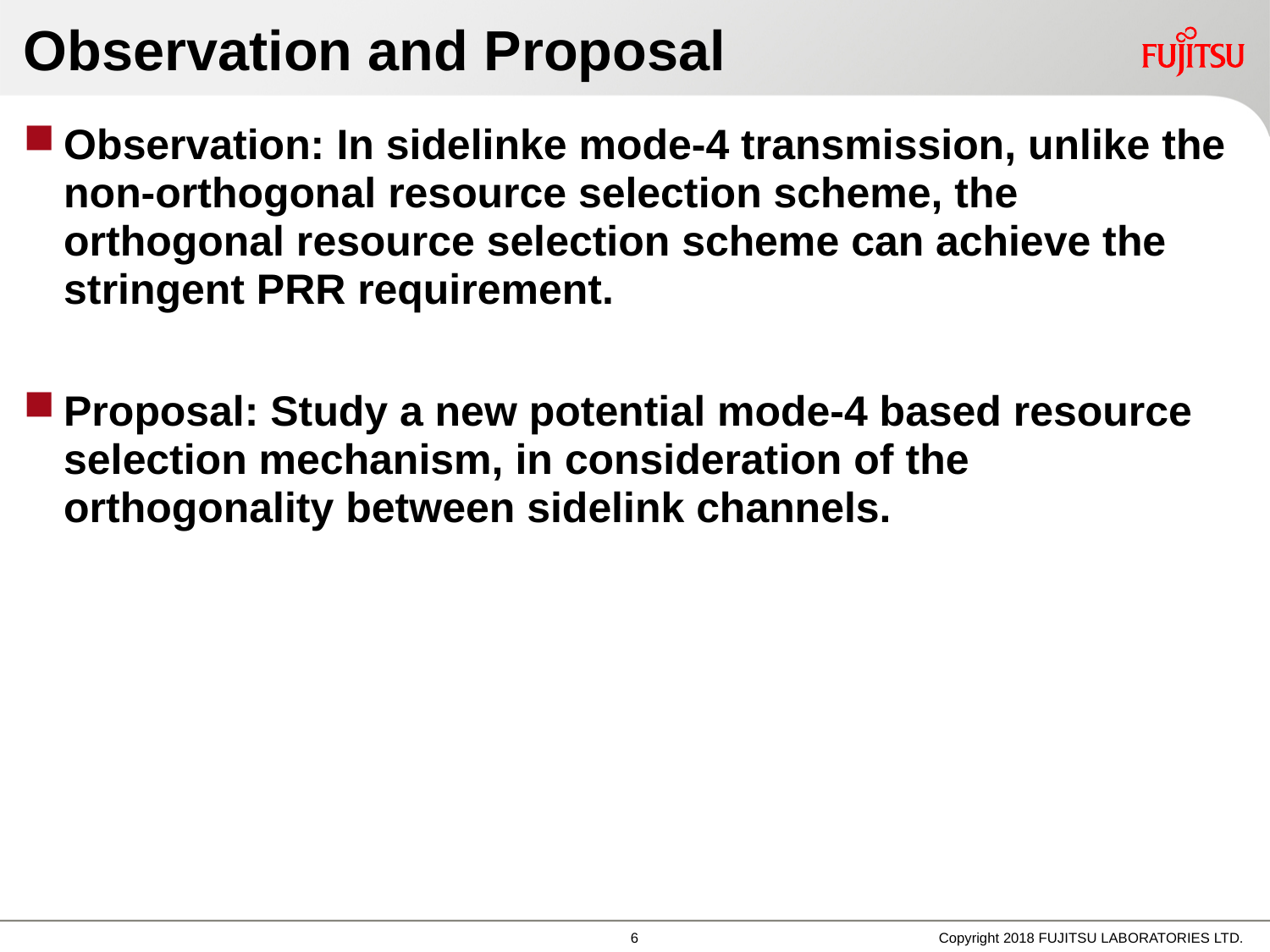

# Observation and Proposal
Observation: In sidelinke mode-4 transmission, unlike the non-orthogonal resource selection scheme, the orthogonal resource selection scheme can achieve the stringent PRR requirement.

Proposal: Study a new potential mode-4 based resource selection mechanism, in consideration of the orthogonality between sidelink channels.
6
Copyright 2018 FUJITSU LABORATORIES LTD.